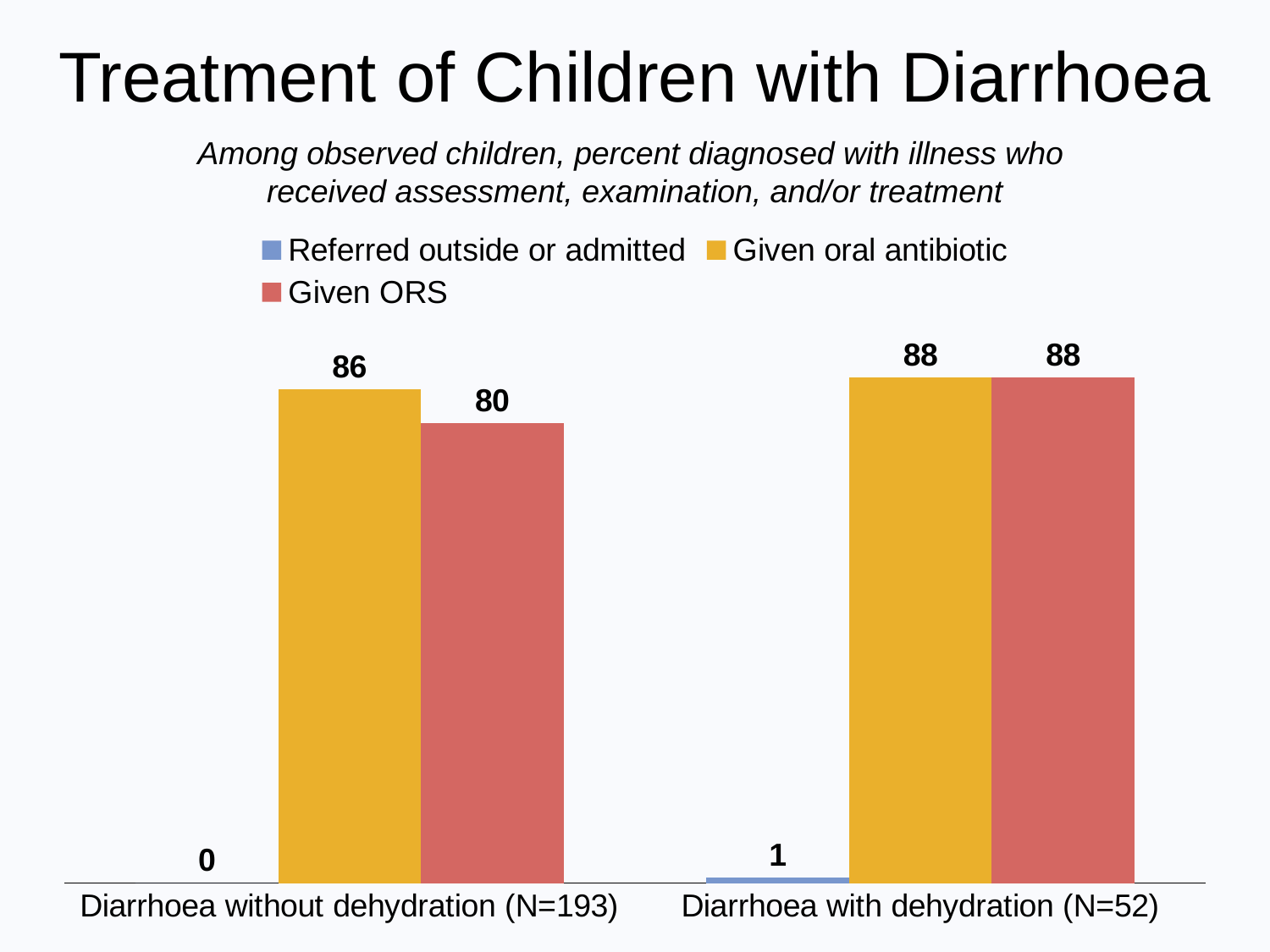

# Treatment of Children with Diarrhoea
Among observed children, percent diagnosed with illness who
received assessment, examination, and/or treatment

### Chart

| Category | Referred outside or admitted | Given oral antibiotic | Given ORS |
|---|---|---|---|
| Diarrhoea without dehydration (N=193) | 0.0 | 86.0 | 80.0 |
| Diarrhoea with dehydration (N=52) | 1.0 | 88.0 | 88.0 |